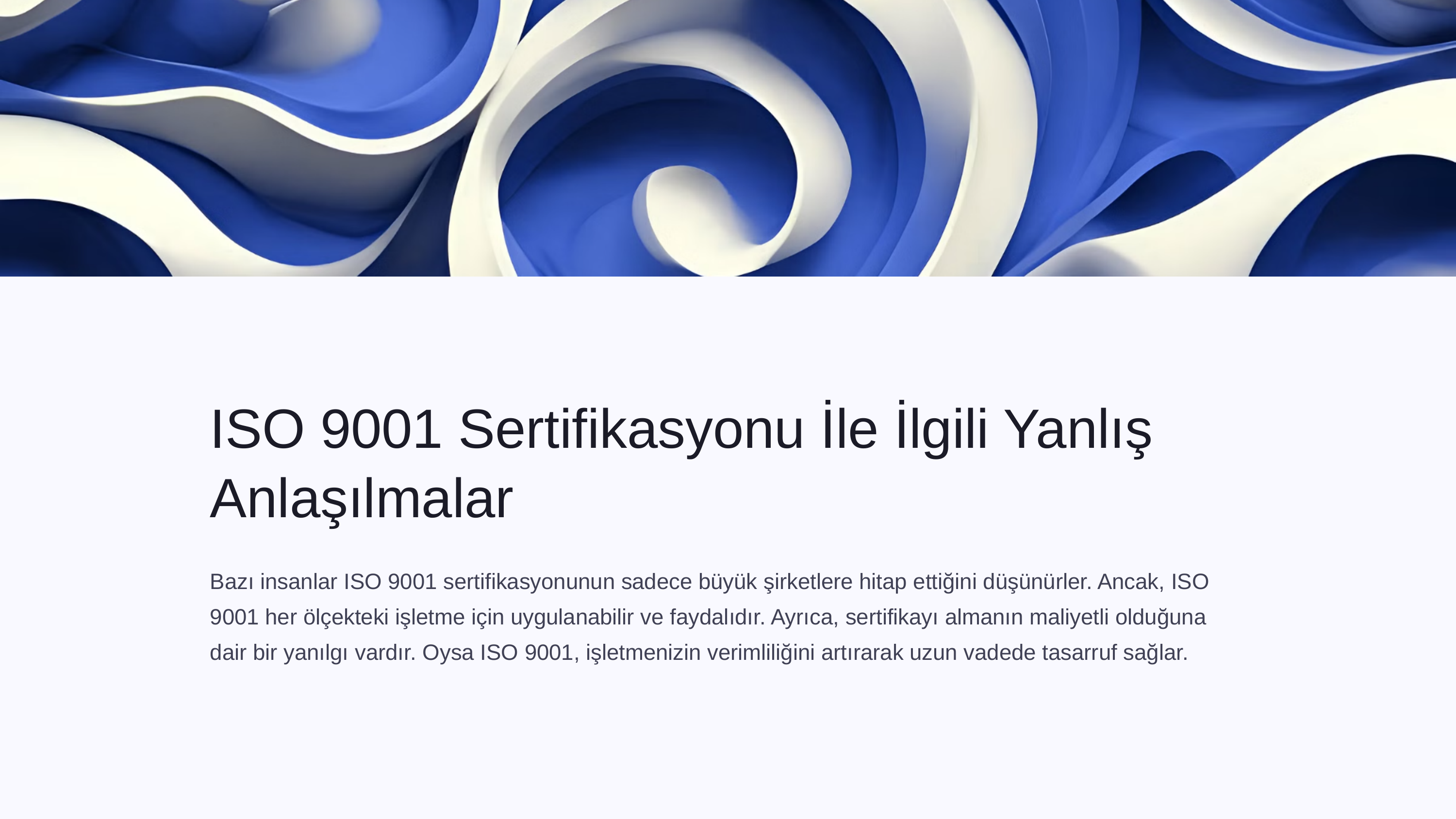

ISO 9001 Sertifikasyonu İle İlgili Yanlış Anlaşılmalar
Bazı insanlar ISO 9001 sertifikasyonunun sadece büyük şirketlere hitap ettiğini düşünürler. Ancak, ISO 9001 her ölçekteki işletme için uygulanabilir ve faydalıdır. Ayrıca, sertifikayı almanın maliyetli olduğuna dair bir yanılgı vardır. Oysa ISO 9001, işletmenizin verimliliğini artırarak uzun vadede tasarruf sağlar.